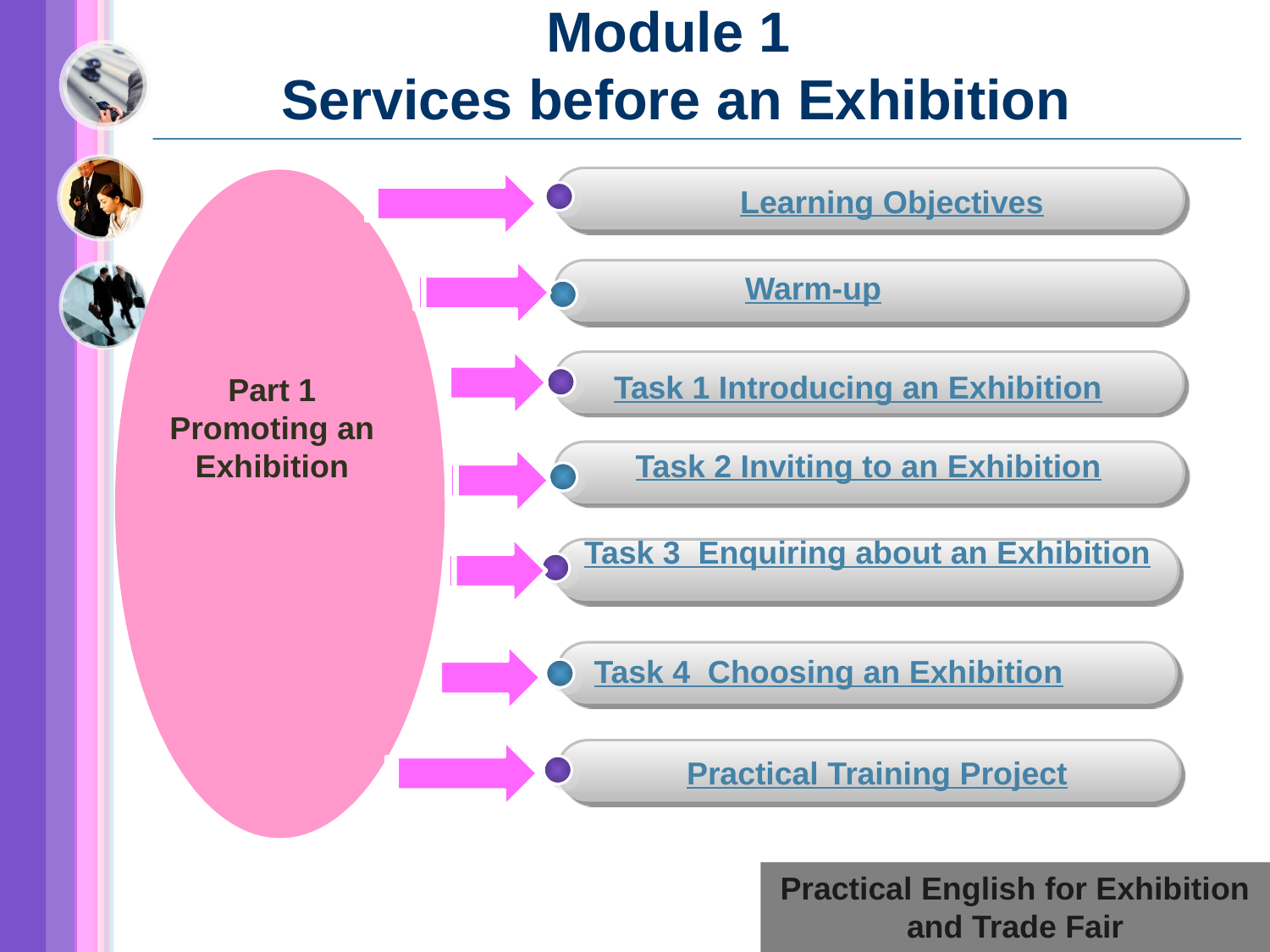

# Module 1 Services before an Exhibition

Learning Objectives

Warm-up

Task 1 Introducing an Exhibition
Part 1 Promoting an Exhibition

Task 2 Inviting to an Exhibition

Task 3  Enquiring about an Exhibition

Task 4  Choosing an Exhibition

Practical Training Project

Practical English for Exhibition and Trade Fair